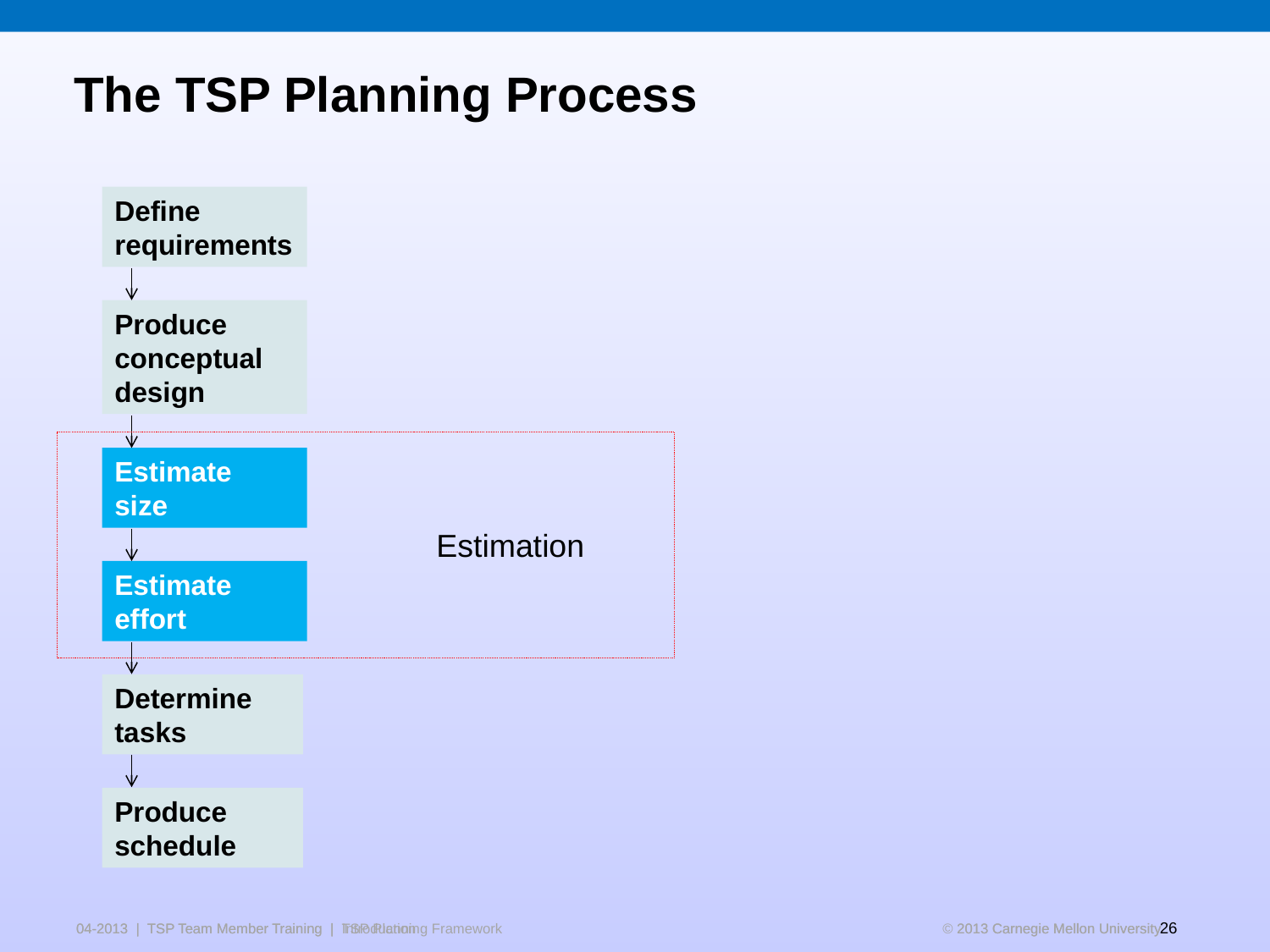

# The TSP Planning Process
Define
requirements
Produce
conceptual
design

Estimate
size
Estimation
Estimate
effort
Determine
tasks
Produce
schedule